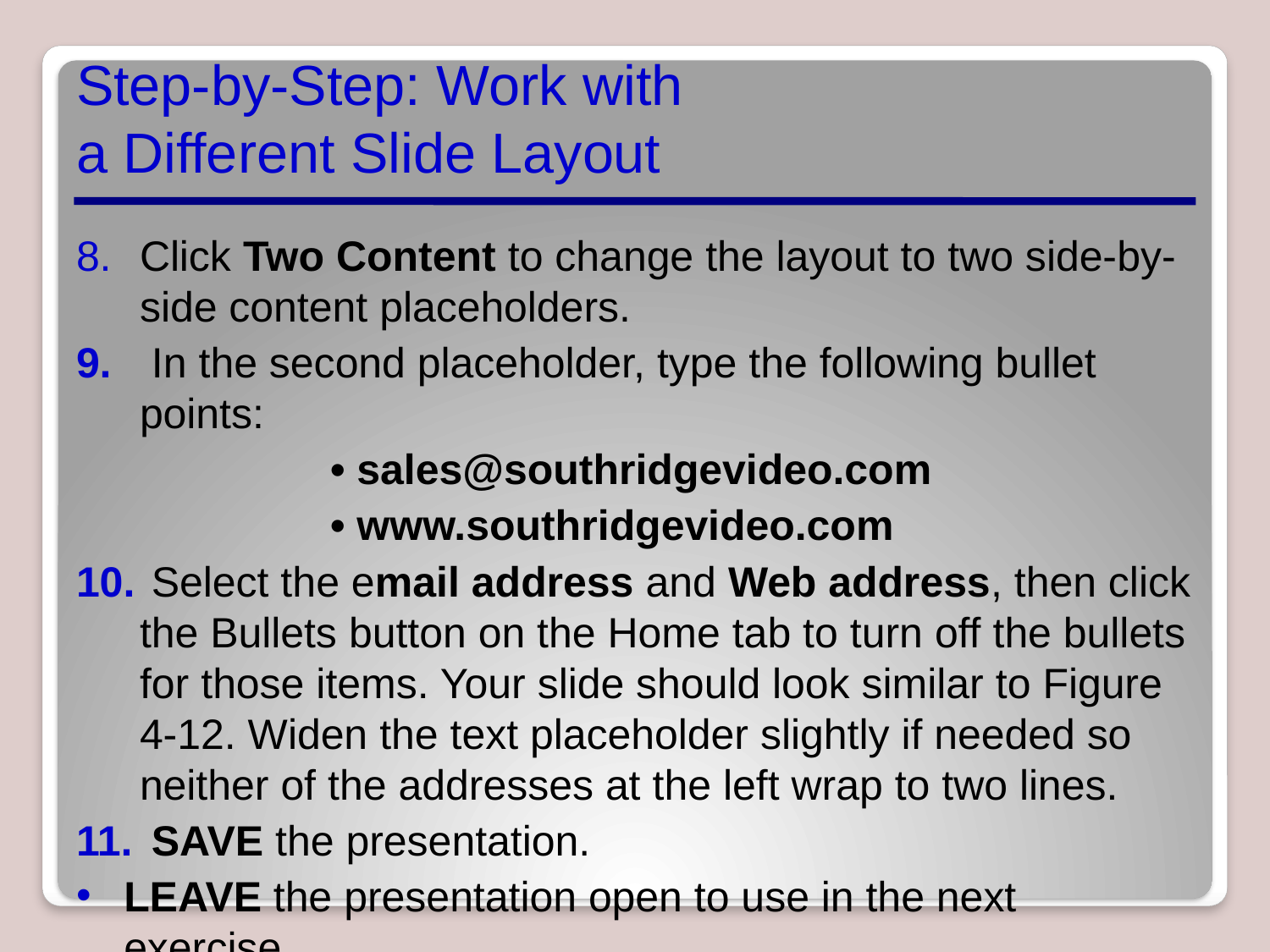

# Step-by-Step: Work with a Different Slide Layout
Click Two Content to change the layout to two side-by-side content placeholders.
 In the second placeholder, type the following bullet points:
		• sales@southridgevideo.com
		• www.southridgevideo.com
 Select the email address and Web address, then click the Bullets button on the Home tab to turn off the bullets for those items. Your slide should look similar to Figure 4-12. Widen the text placeholder slightly if needed so neither of the addresses at the left wrap to two lines.
 SAVE the presentation.
LEAVE the presentation open to use in the next exercise.